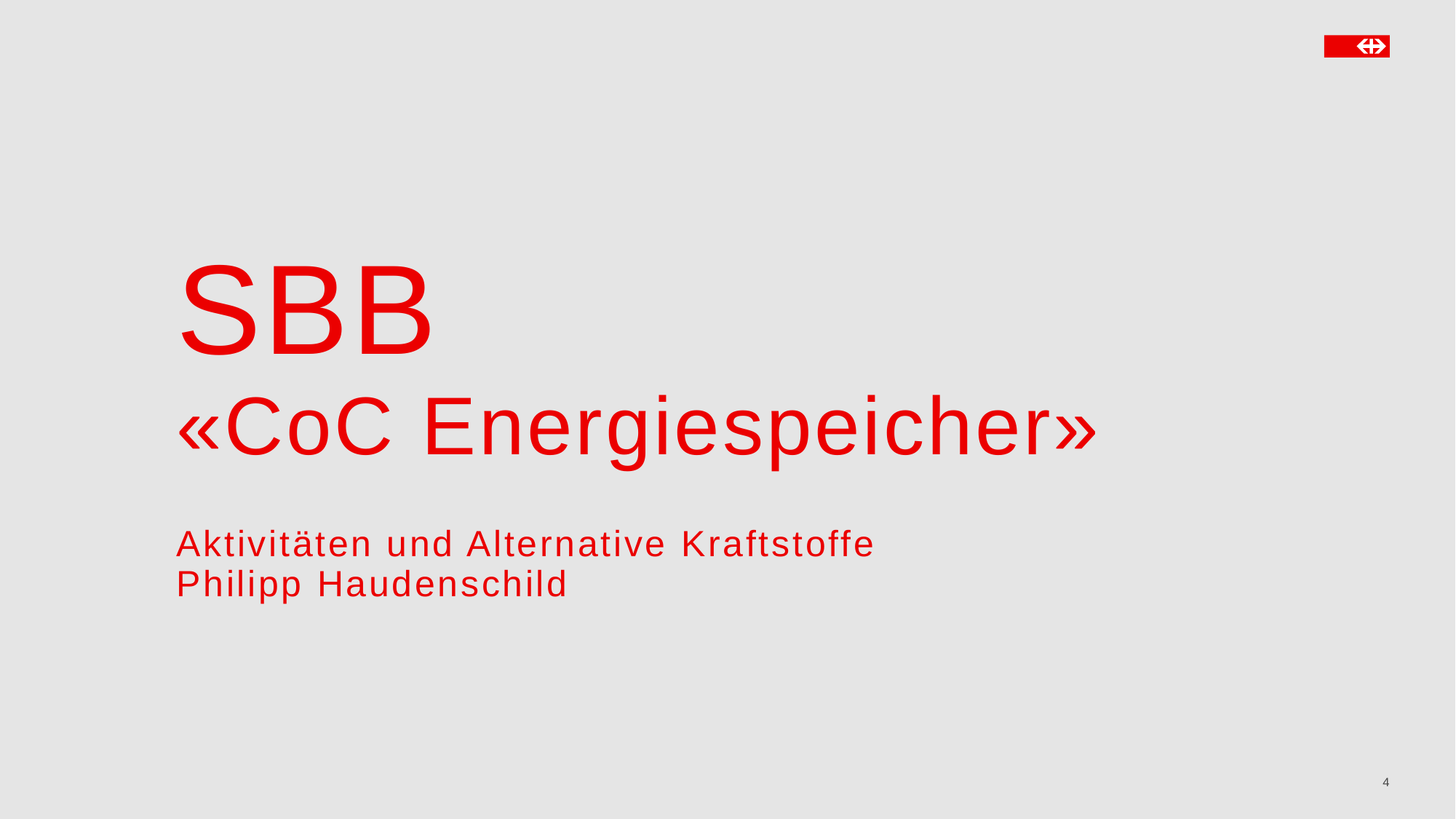

# SBB «CoC Energiespeicher»
Aktivitäten und Alternative Kraftstoffe
Philipp Haudenschild
4